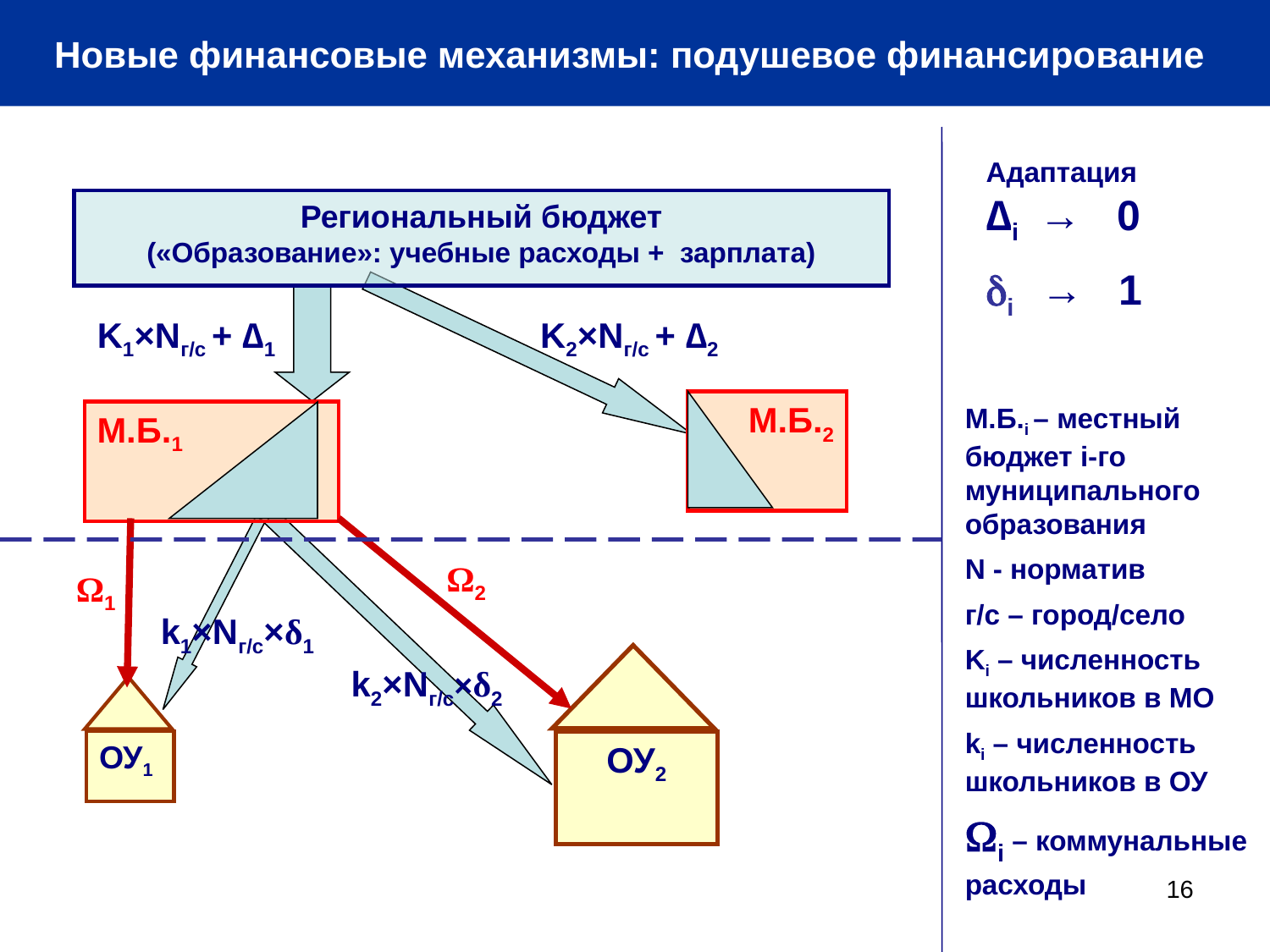

Новые финансовые механизмы: подушевое финансирование
Приложение 2

Адаптация
∆i   →   0

δi    →   1
Региональный бюджет
(«Образование»: учебные расходы +  зарплата)

K1×Nг/с + ∆1
K2×Nг/с + ∆2

М.Б.i – местный бюджет i-го муниципального образования
N - норматив
г/с – город/село
Ki – численность школьников в МО
ki – численность школьников в ОУ
Ωi – коммунальные расходы

М.Б.2

М.Б.1

Ω2
Ω1
k1×Nг/с×δ1

ОУ2
k2×Nг/с×δ2

ОУ1
16